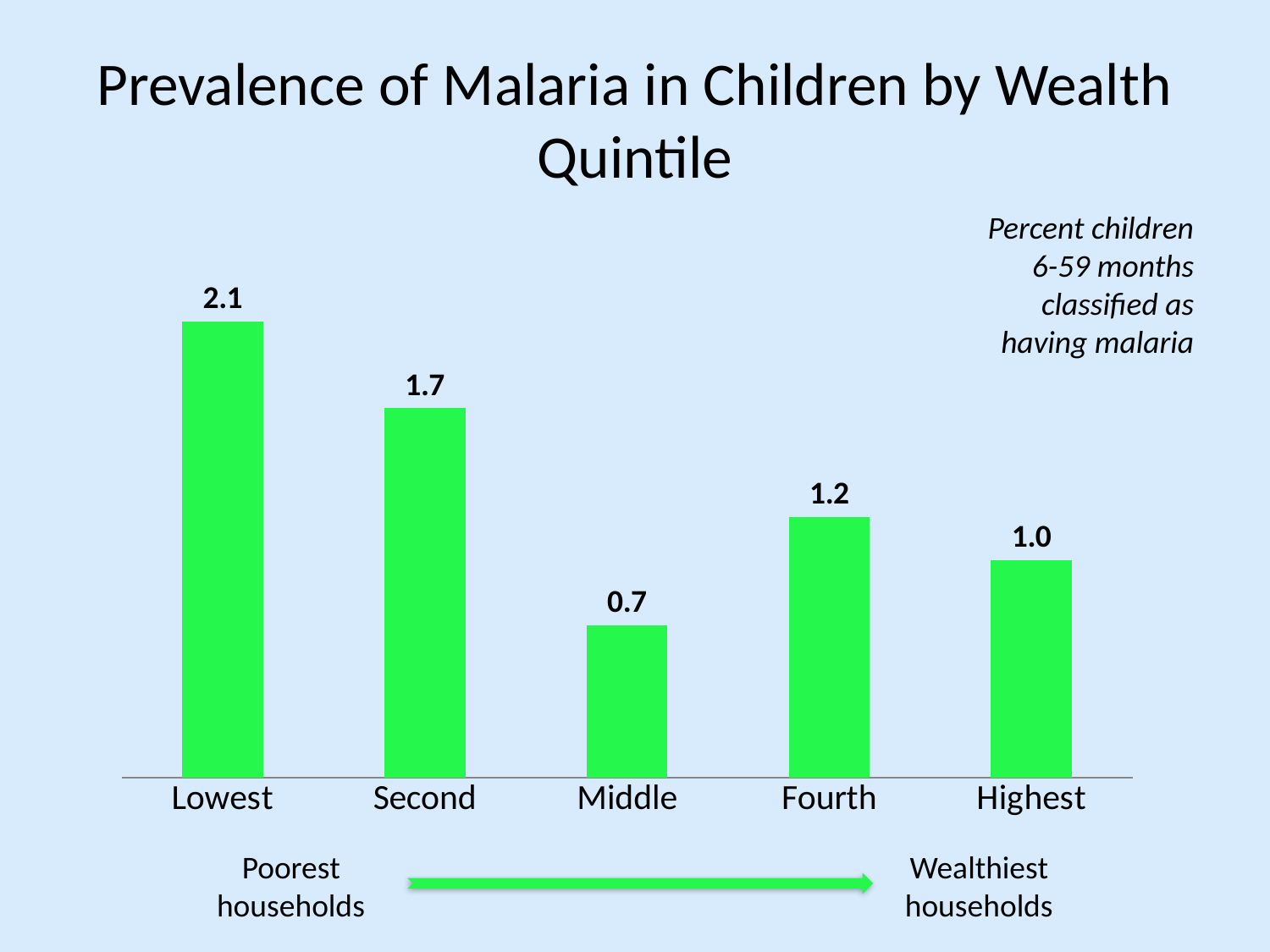

# Prevalence of Malaria in Children by Wealth Quintile
Percent children 6-59 months classified as having malaria

### Chart

| Category |  |
|---|---|
| Lowest | 2.1 |
| Second | 1.7 |
| Middle | 0.7000000000000004 |
| Fourth | 1.2 |
| Highest | 1.0 |
Poorest households
Wealthiest households